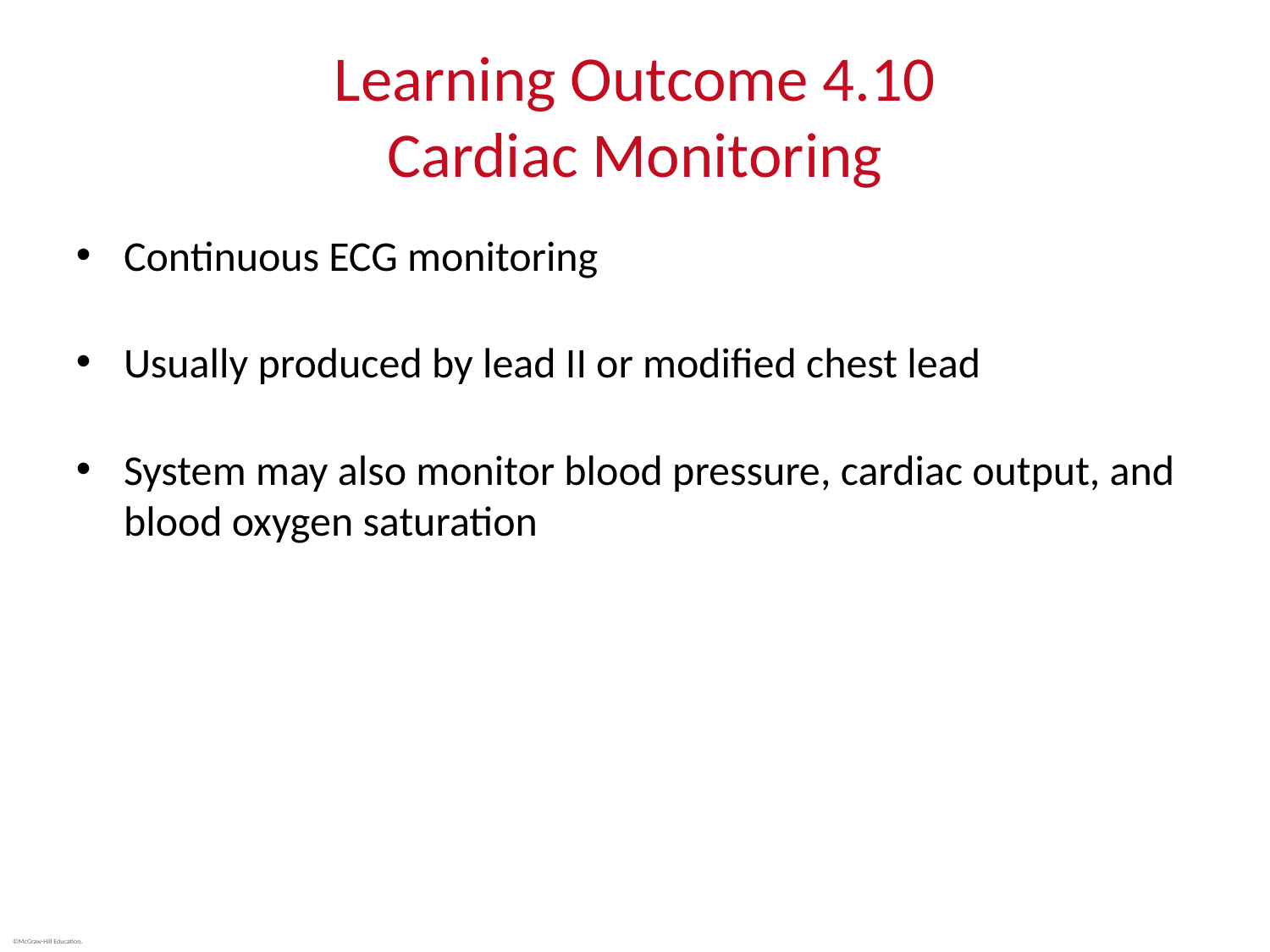

# Learning Outcome 4.10 Cardiac Monitoring
Continuous ECG monitoring
Usually produced by lead II or modified chest lead
System may also monitor blood pressure, cardiac output, and blood oxygen saturation